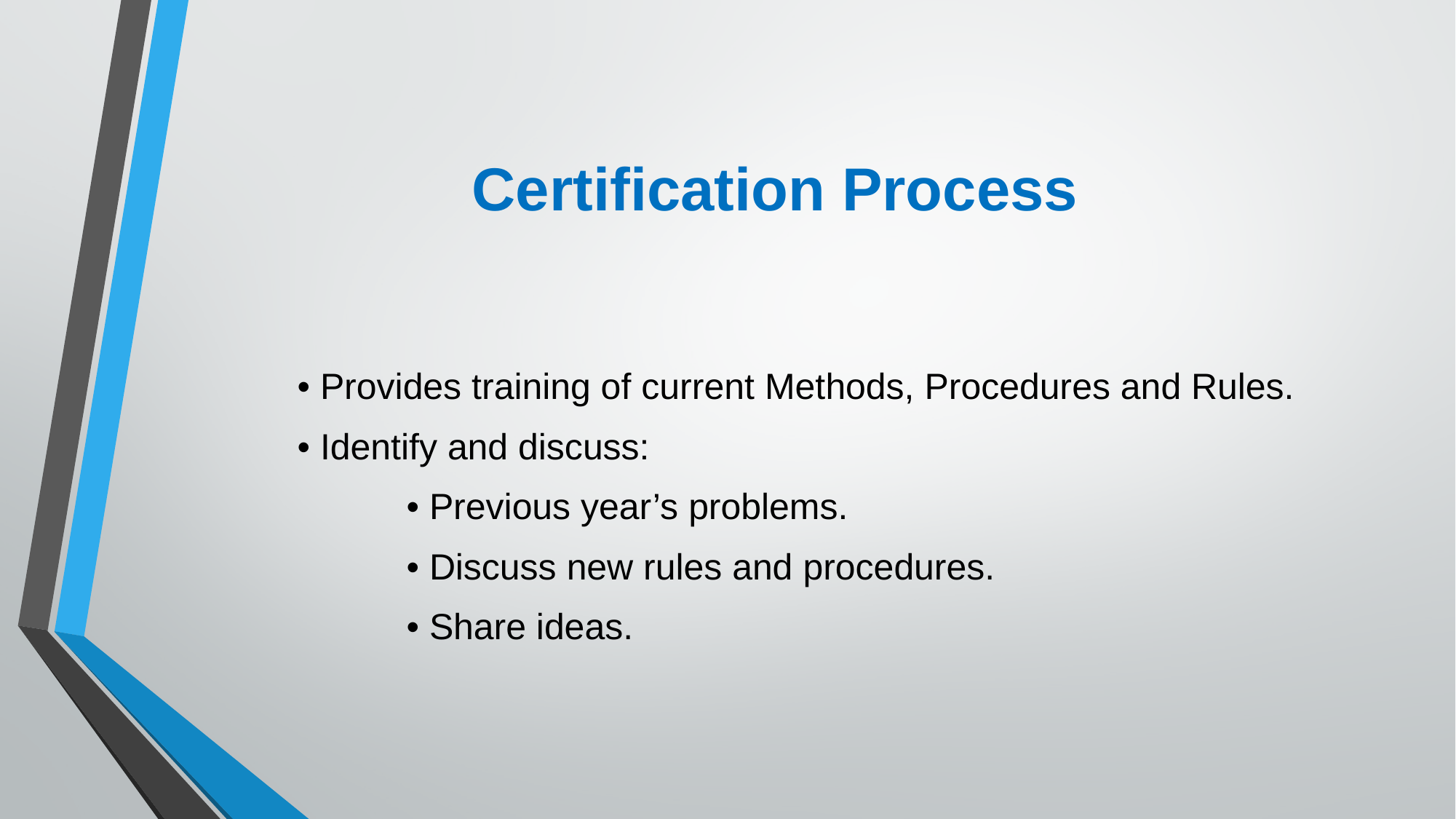

# Certification Process
	• Provides training of current Methods, Procedures and Rules.
	• Identify and discuss:
		• Previous year’s problems.
		• Discuss new rules and procedures.
		• Share ideas.